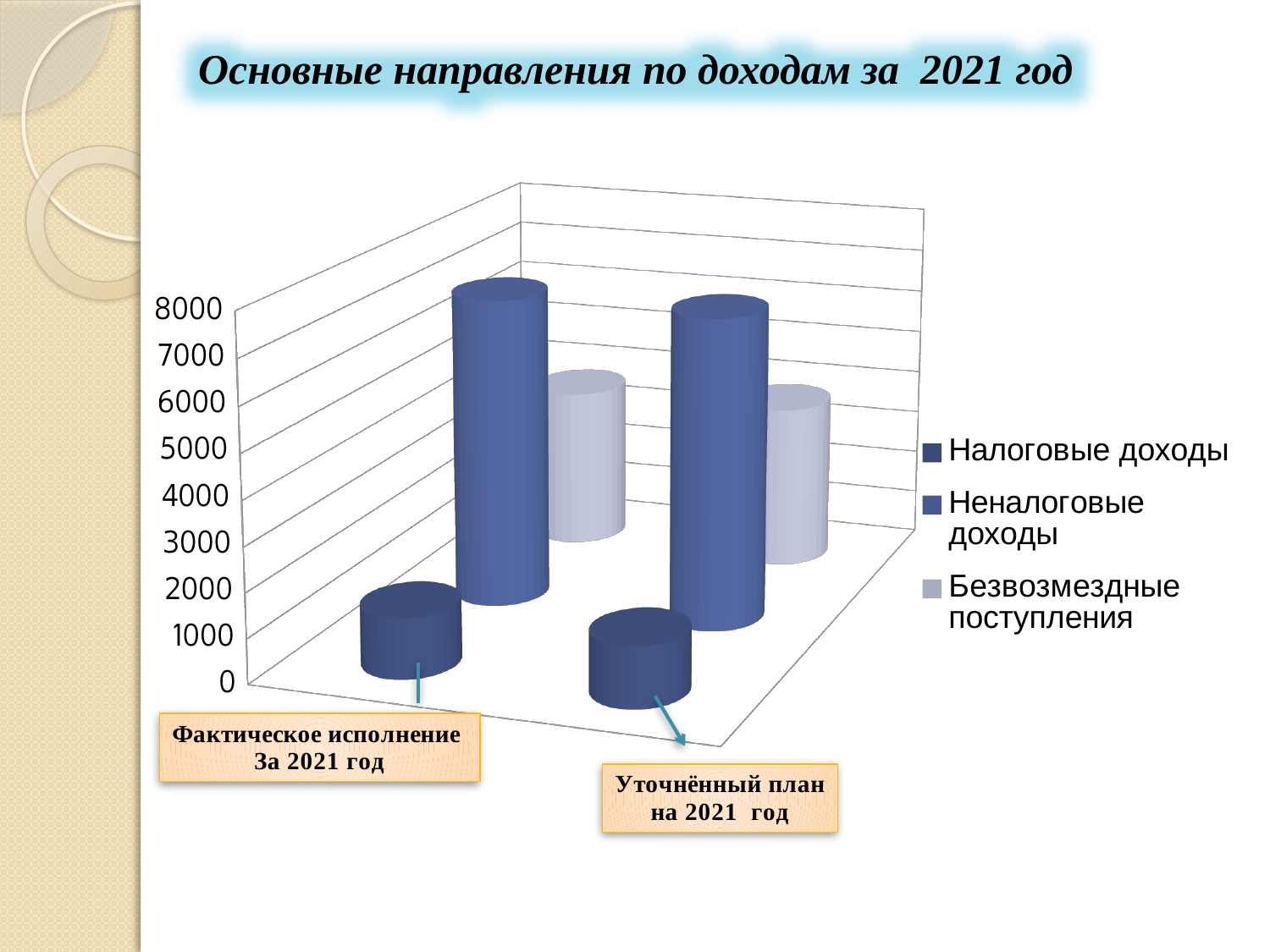

Основные направления по доходам за  2021 год

[unsupported chart]